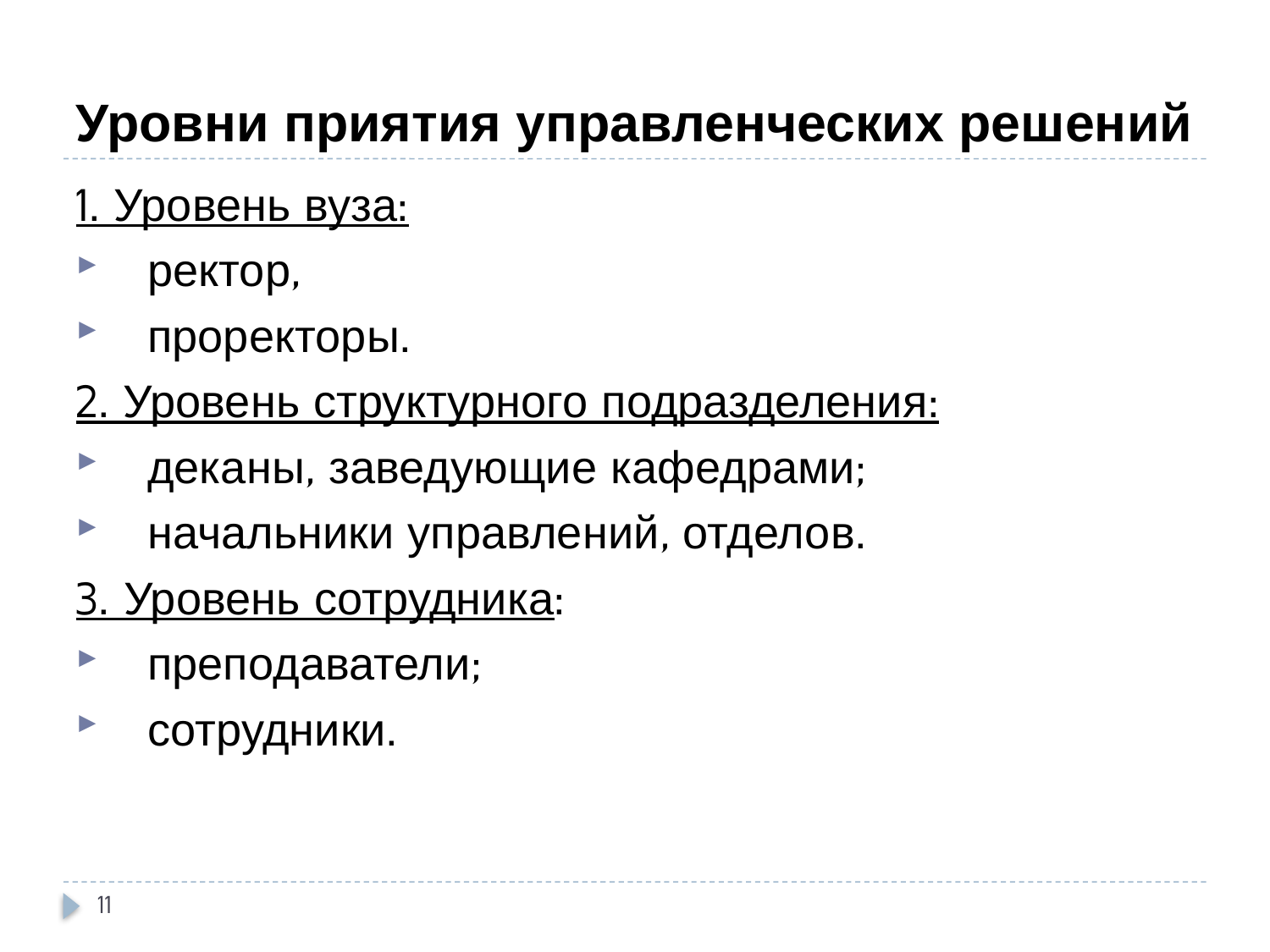

# Уровни приятия управленческих решений
1. Уровень вуза:
ректор,
проректоры.
2. Уровень структурного подразделения:
деканы, заведующие кафедрами;
начальники управлений, отделов.
3. Уровень сотрудника:
преподаватели;
сотрудники.
11